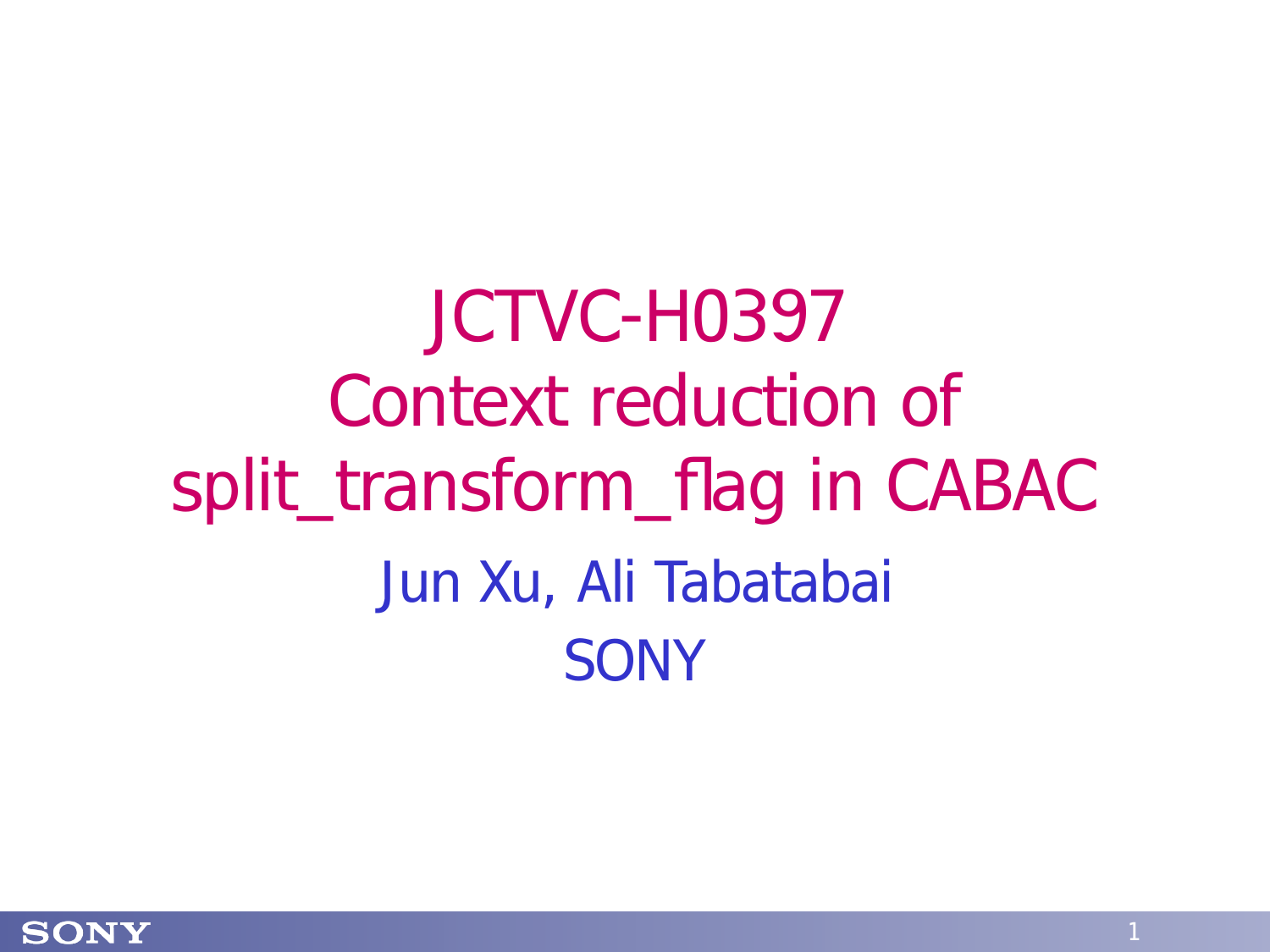

# JCTVC-H0397 Context reduction of split_transform_flag in CABAC
Jun Xu, Ali Tabatabai
SONY
1